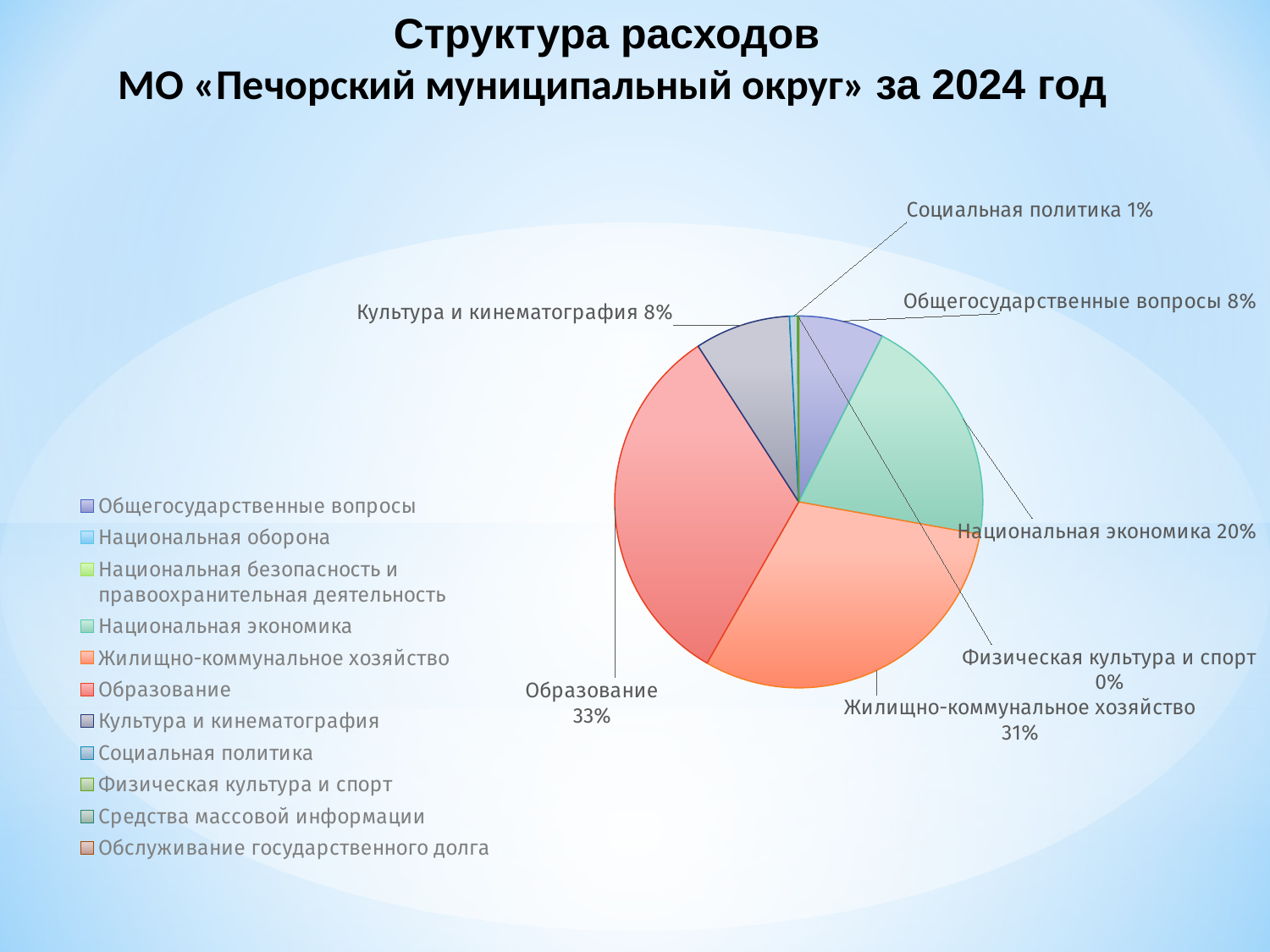

Структура расходов
МО «Печорский муниципальный округ» за 2024 год

### Chart

| Category | Столбец1 |
|---|---|
| Общегосударственные вопросы | 7.5 |
| Национальная оборона | 0.0 |
| Национальная безопасность и правоохранительная деятельность | 0.0 |
| Национальная экономика | 20.3 |
| Жилищно-коммунальное хозяйство | 30.5 |
| Образование | 32.5 |
| Культура и кинематография | 8.4 |
| Социальная политика | 0.7000000000000003 |
| Физическая культура и спорт | 0.1 |
| Средства массовой информации | 0.0 |
| Обслуживание государственного долга | 0.0 |